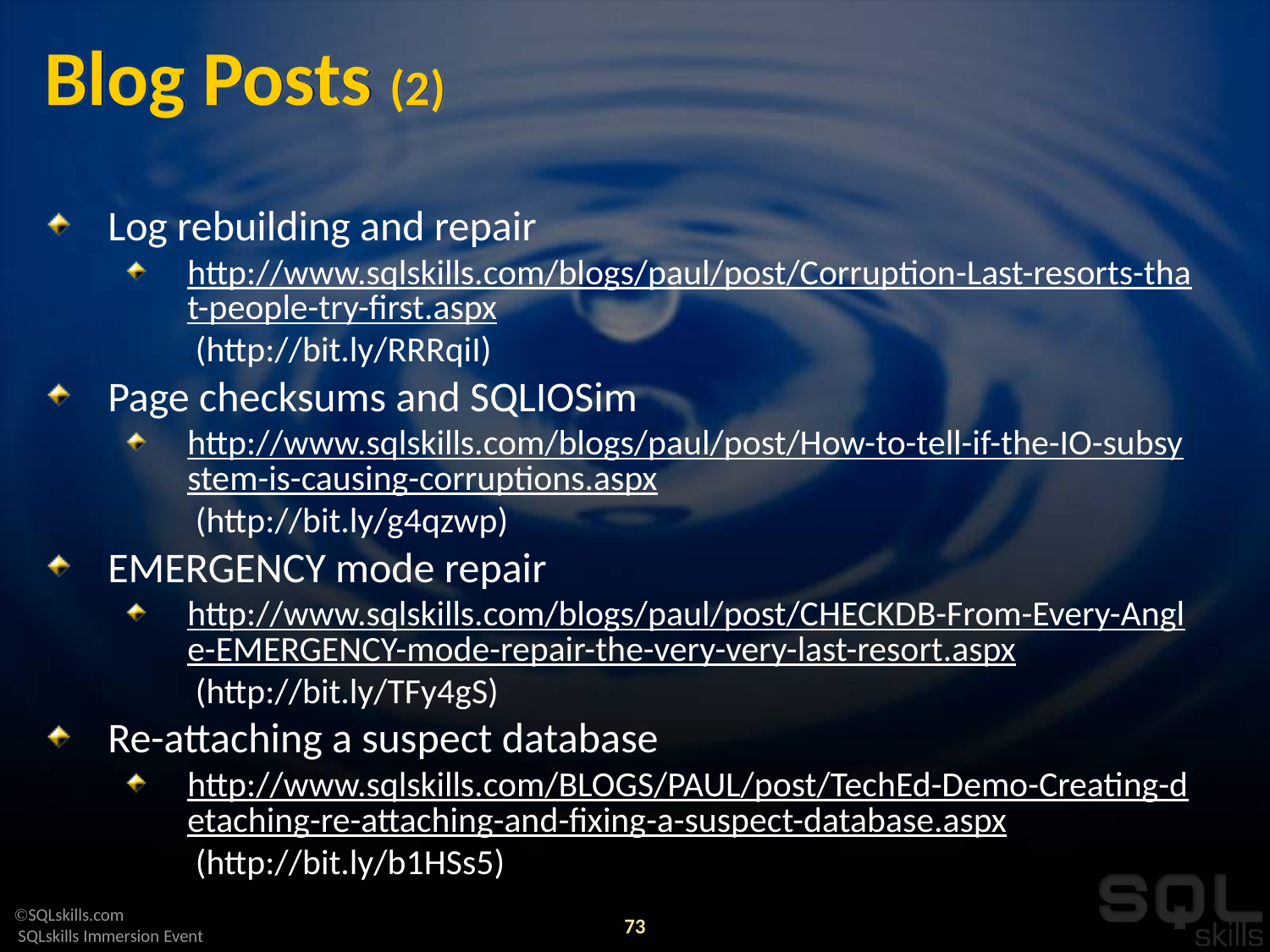

# Blog Posts (2)
Log rebuilding and repair
http://www.sqlskills.com/blogs/paul/post/Corruption-Last-resorts-that-people-try-first.aspx (http://bit.ly/RRRqiI)
Page checksums and SQLIOSim
http://www.sqlskills.com/blogs/paul/post/How-to-tell-if-the-IO-subsystem-is-causing-corruptions.aspx (http://bit.ly/g4qzwp)
EMERGENCY mode repair
http://www.sqlskills.com/blogs/paul/post/CHECKDB-From-Every-Angle-EMERGENCY-mode-repair-the-very-very-last-resort.aspx (http://bit.ly/TFy4gS)
Re-attaching a suspect database
http://www.sqlskills.com/BLOGS/PAUL/post/TechEd-Demo-Creating-detaching-re-attaching-and-fixing-a-suspect-database.aspx (http://bit.ly/b1HSs5)

73